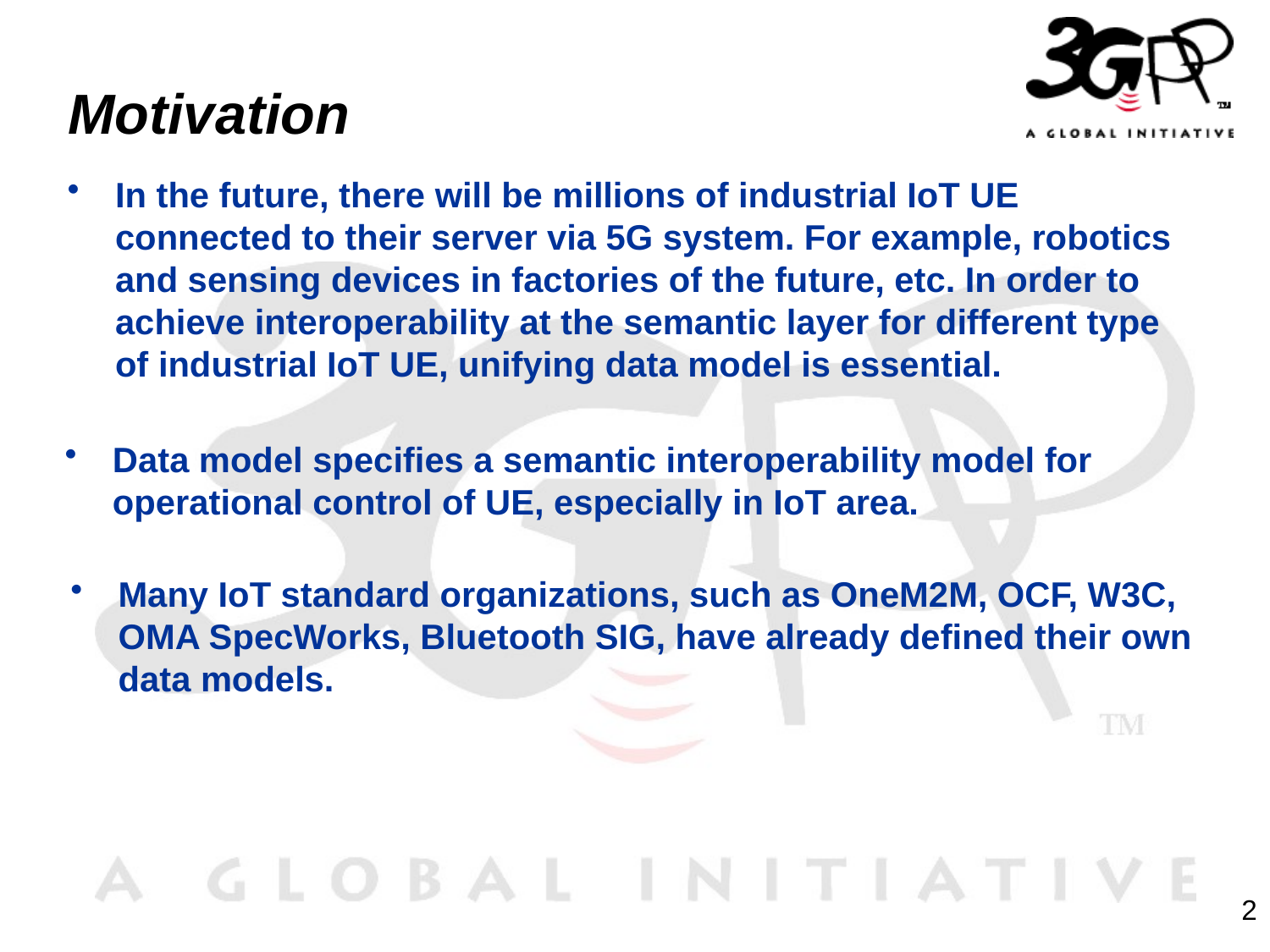

# Motivation
In the future, there will be millions of industrial IoT UE connected to their server via 5G system. For example, robotics and sensing devices in factories of the future, etc. In order to achieve interoperability at the semantic layer for different type of industrial IoT UE, unifying data model is essential.

Data model specifies a semantic interoperability model for operational control of UE, especially in IoT area.
Many IoT standard organizations, such as OneM2M, OCF, W3C, OMA SpecWorks, Bluetooth SIG, have already defined their own data models.
2